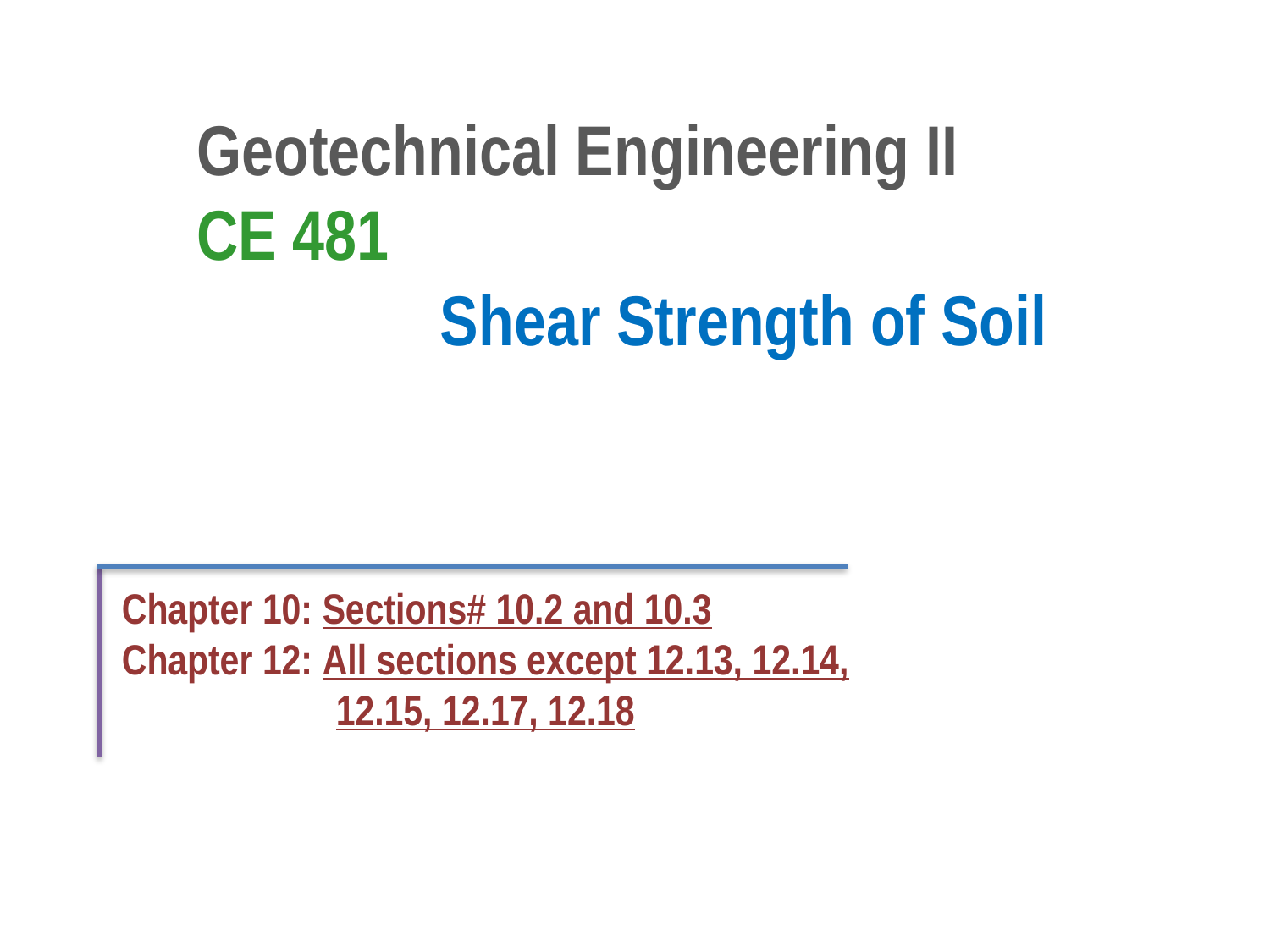

Geotechnical Engineering II
CE 481
Shear Strength of Soil
Chapter 10: Sections# 10.2 and 10.3
Chapter 12: All sections except 12.13, 12.14, 12.15, 12.17, 12.18